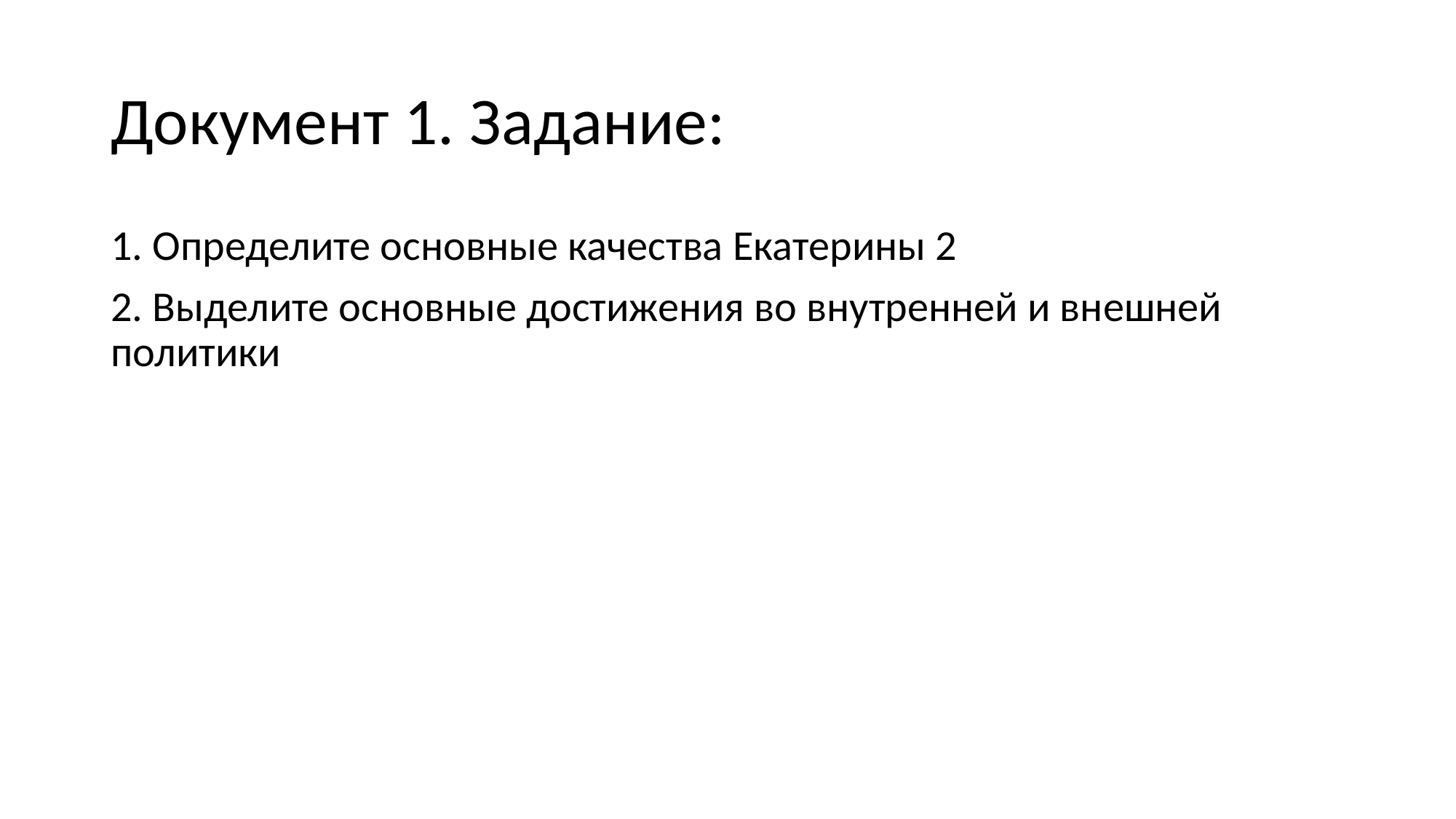

# Документ 1. Задание:
1. Определите основные качества Екатерины 2
2. Выделите основные достижения во внутренней и внешней политики